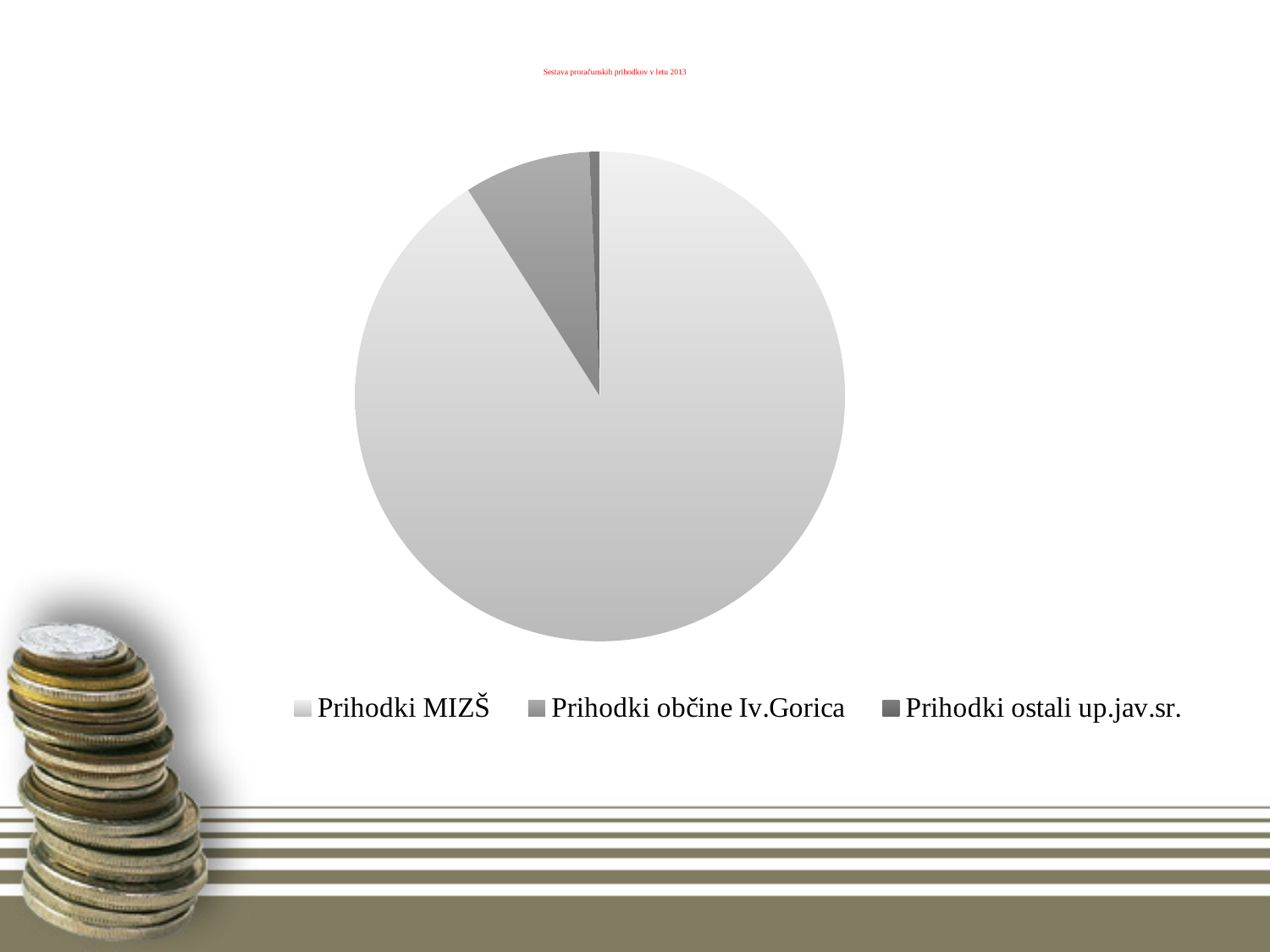

# Sestava proračunskih prihodkov v letu 2013

### Chart:

| Category | Leto 2013 |
|---|---|
| Prihodki MIZŠ | 3645626.0 |
| Prihodki občine Iv.Gorica | 334657.0 |
| Prihodki ostali up.jav.sr. | 28088.0 |